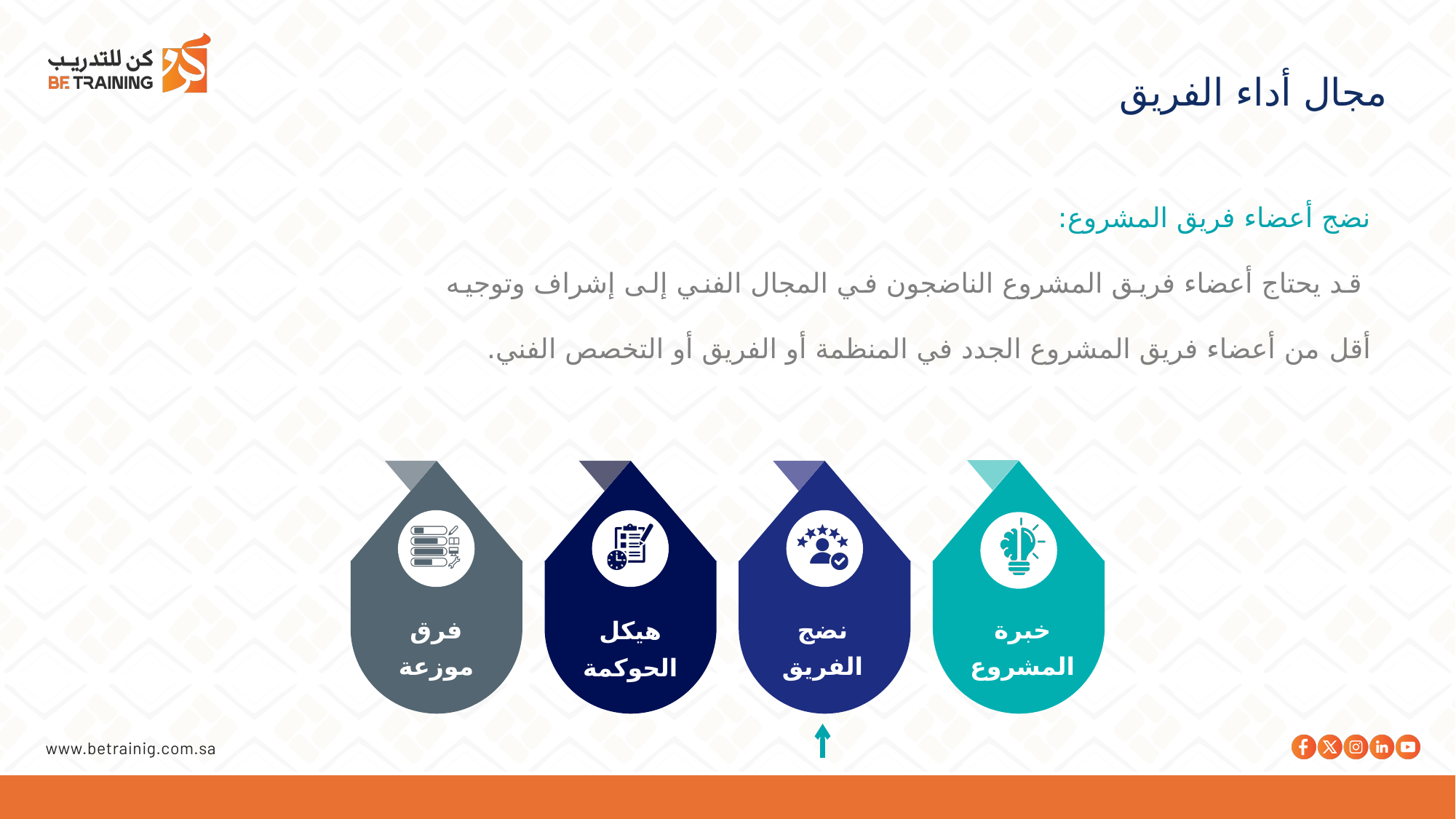

مجال أداء الفريق
نضج أعضاء فريق المشروع:
 قد يحتاج أعضاء فريق المشروع الناضجون في المجال الفني إلى إشراف وتوجيه أقل من أعضاء فريق المشروع الجدد في المنظمة أو الفريق أو التخصص الفني.

فرق موزعة
نضج الفريق
خبرة المشروع
هيكل الحوكمة